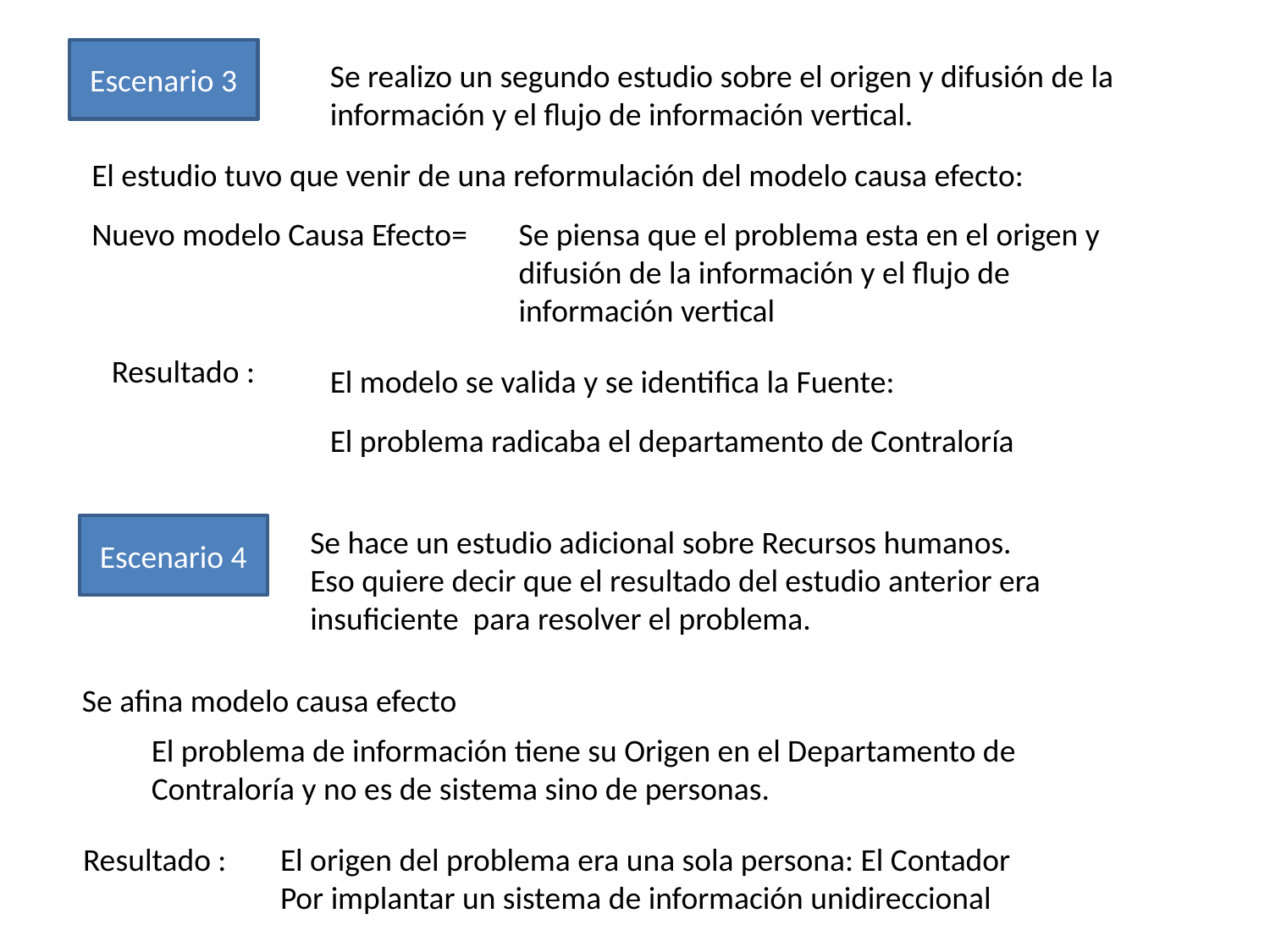

Escenario 3
Se realizo un segundo estudio sobre el origen y difusión de la información y el flujo de información vertical.
El estudio tuvo que venir de una reformulación del modelo causa efecto:
Nuevo modelo Causa Efecto=
Se piensa que el problema esta en el origen y difusión de la información y el flujo de información vertical
Resultado :
El modelo se valida y se identifica la Fuente:
El problema radicaba el departamento de Contraloría
Escenario 4
Se hace un estudio adicional sobre Recursos humanos.
Eso quiere decir que el resultado del estudio anterior era insuficiente  para resolver el problema.
Se afina modelo causa efecto
El problema de información tiene su Origen en el Departamento de Contraloría y no es de sistema sino de personas.
Resultado :
El origen del problema era una sola persona: El Contador
Por implantar un sistema de información unidireccional